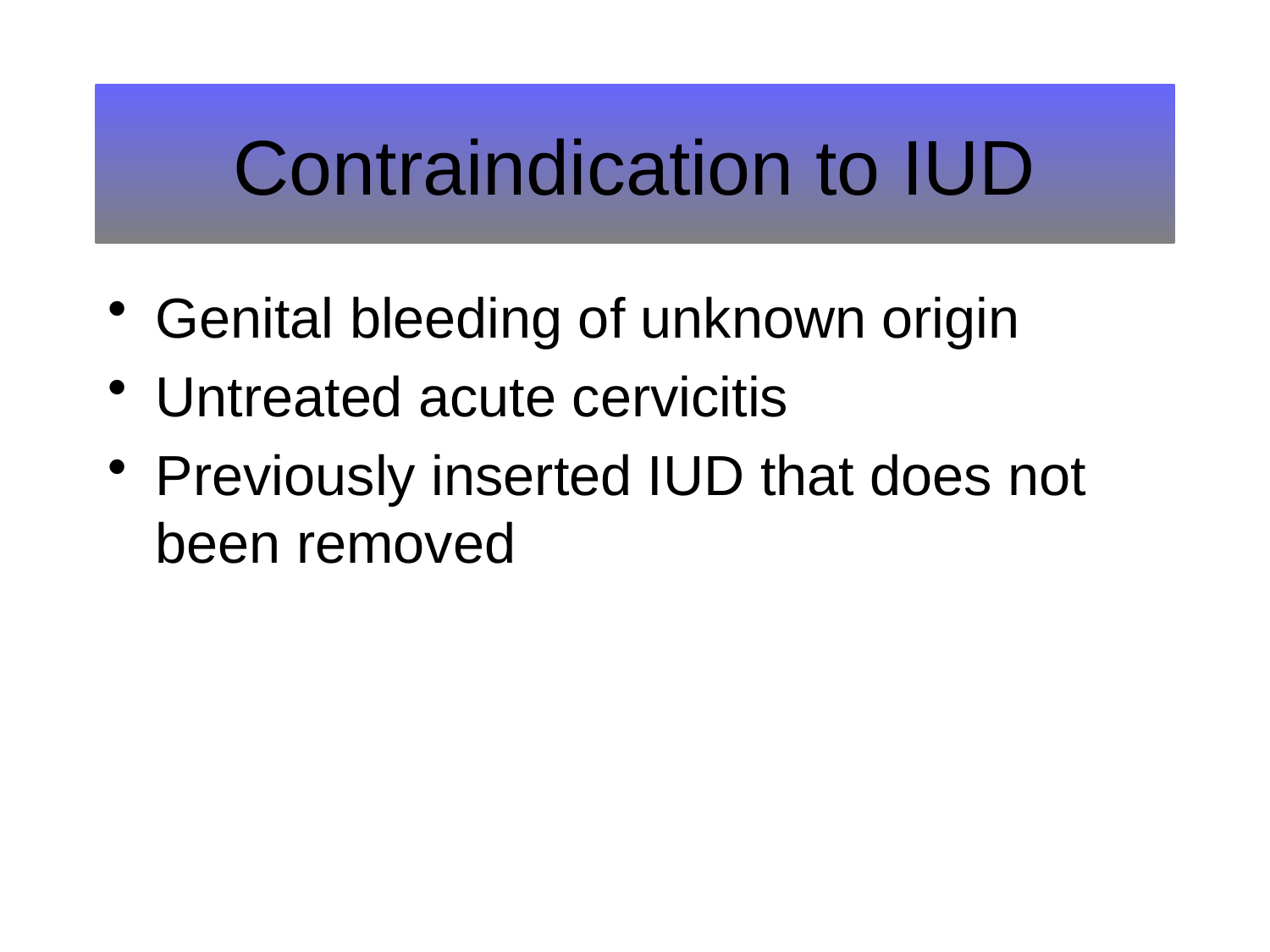

# Contraindication to IUD
Genital bleeding of unknown origin
Untreated acute cervicitis
Previously inserted IUD that does not been removed